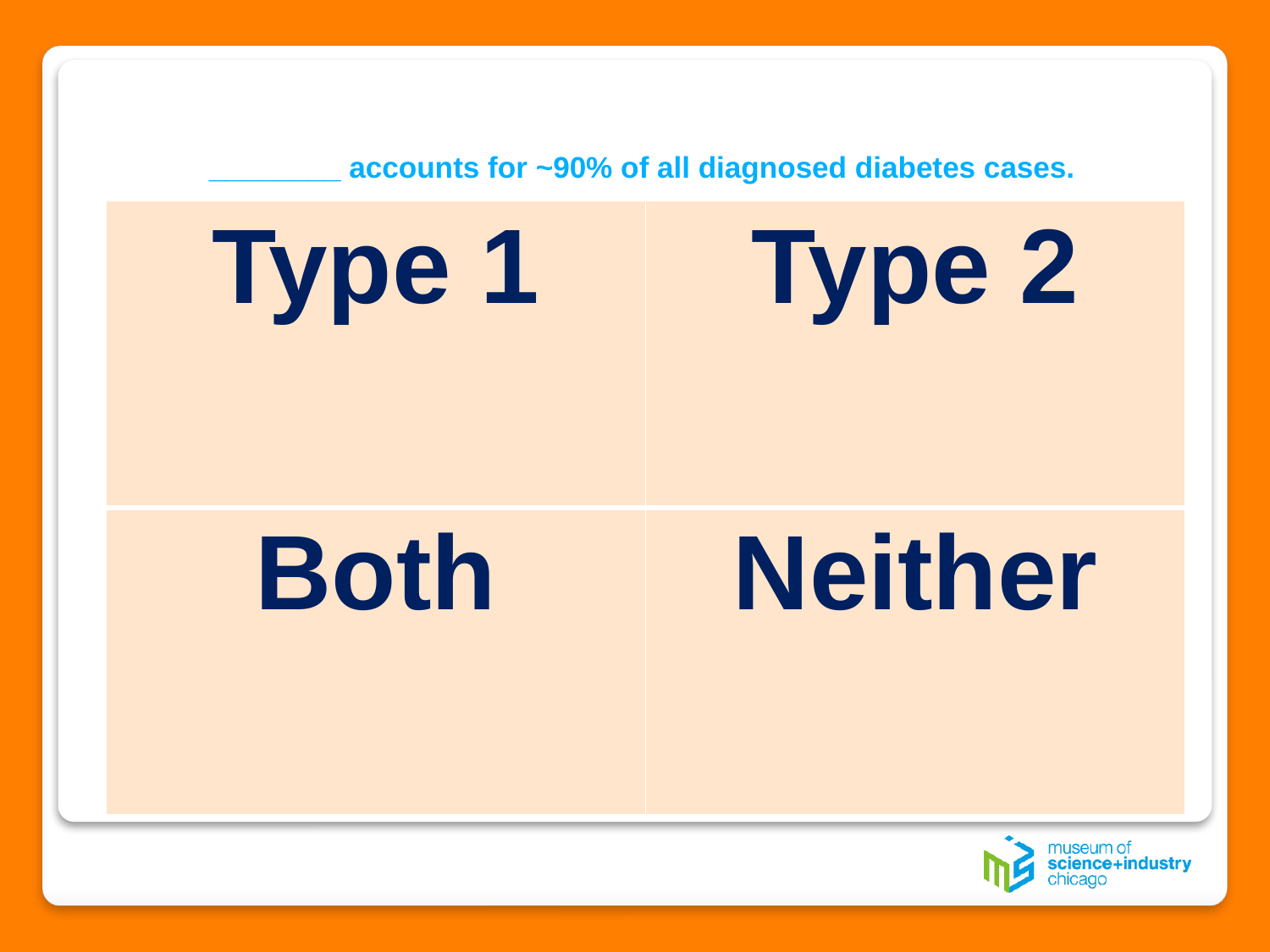

# ________ accounts for ~90% of all diagnosed diabetes cases.
| Type 1 | Type 2 |
| --- | --- |
| Both | Neither |